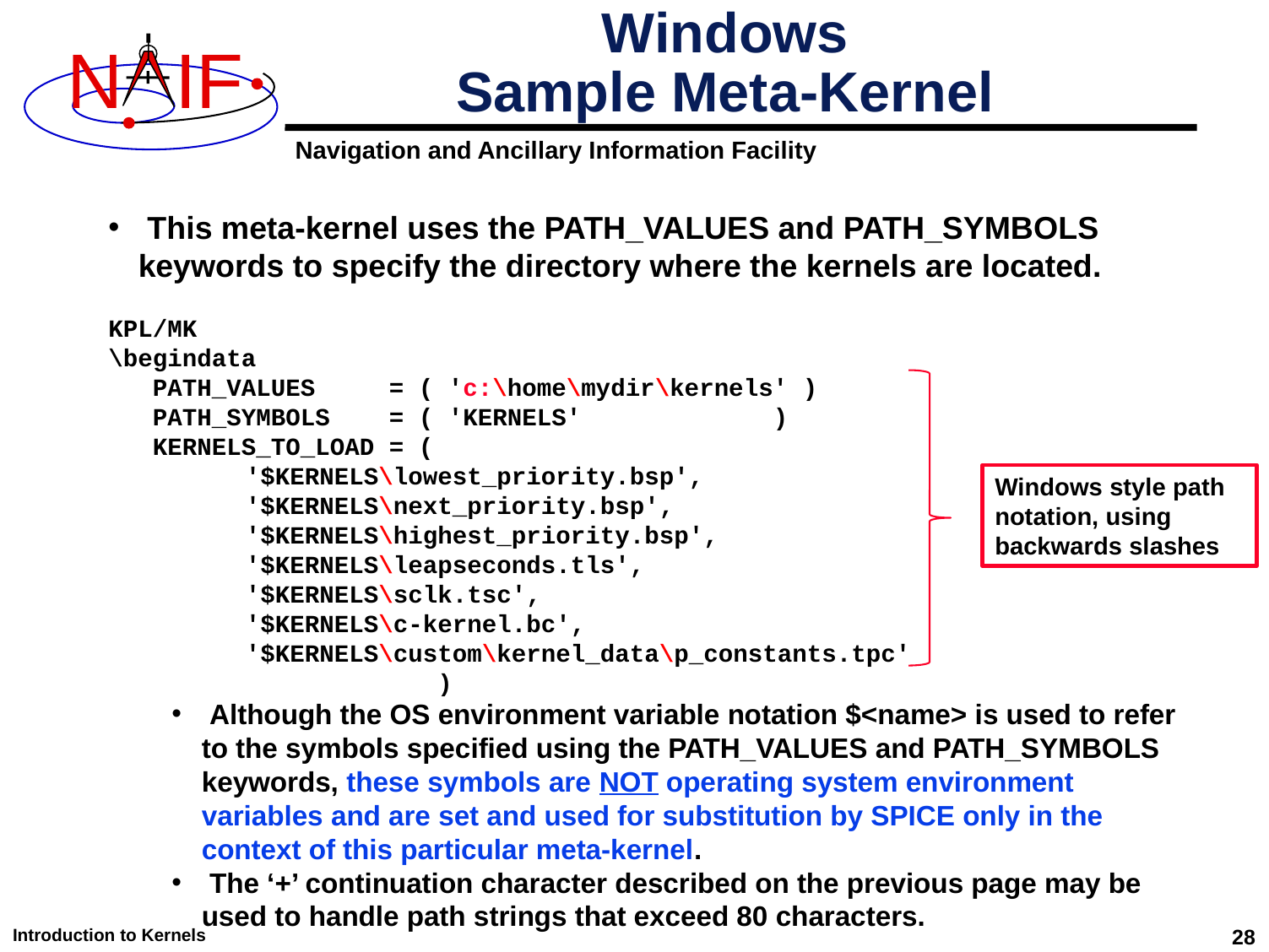

# Windows Sample Meta-Kernel
 This meta-kernel uses the PATH_VALUES and PATH_SYMBOLS keywords to specify the directory where the kernels are located.

KPL/MK
\begindata
   PATH_VALUES     = ( 'c:\home\mydir\kernels' )
   PATH_SYMBOLS    = ( 'KERNELS'             )
   KERNELS_TO_LOAD = (
     '$KERNELS\lowest_priority.bsp',
     '$KERNELS\next_priority.bsp',
     '$KERNELS\highest_priority.bsp',
     '$KERNELS\leapseconds.tls',
     '$KERNELS\sclk.tsc',
     '$KERNELS\c-kernel.bc',
     '$KERNELS\custom\kernel_data\p_constants.tpc'
                  )
 Although the OS environment variable notation $<name> is used to refer to the symbols specified using the PATH_VALUES and PATH_SYMBOLS keywords, these symbols are NOT operating system environment variables and are set and used for substitution by SPICE only in the context of this particular meta-kernel.
 The ‘+’ continuation character described on the previous page may be used to handle path strings that exceed 80 characters.

Windows style path notation, using
backwards slashes
Introduction to Kernels
28